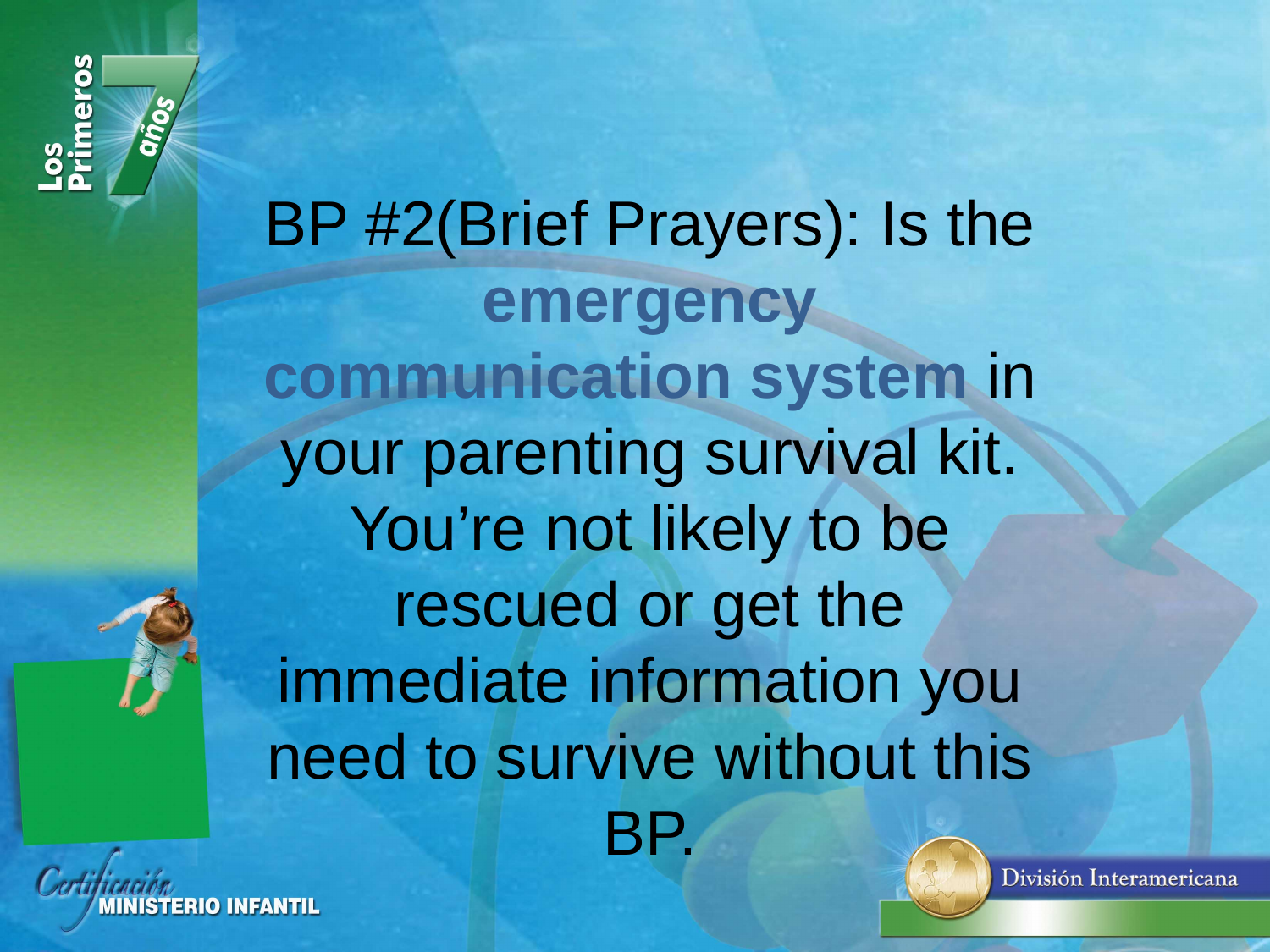

BP #2(Brief Prayers): Is the emergency communication system in your parenting survival kit.
You’re not likely to be rescued or get the immediate information you need to survive without this BP.